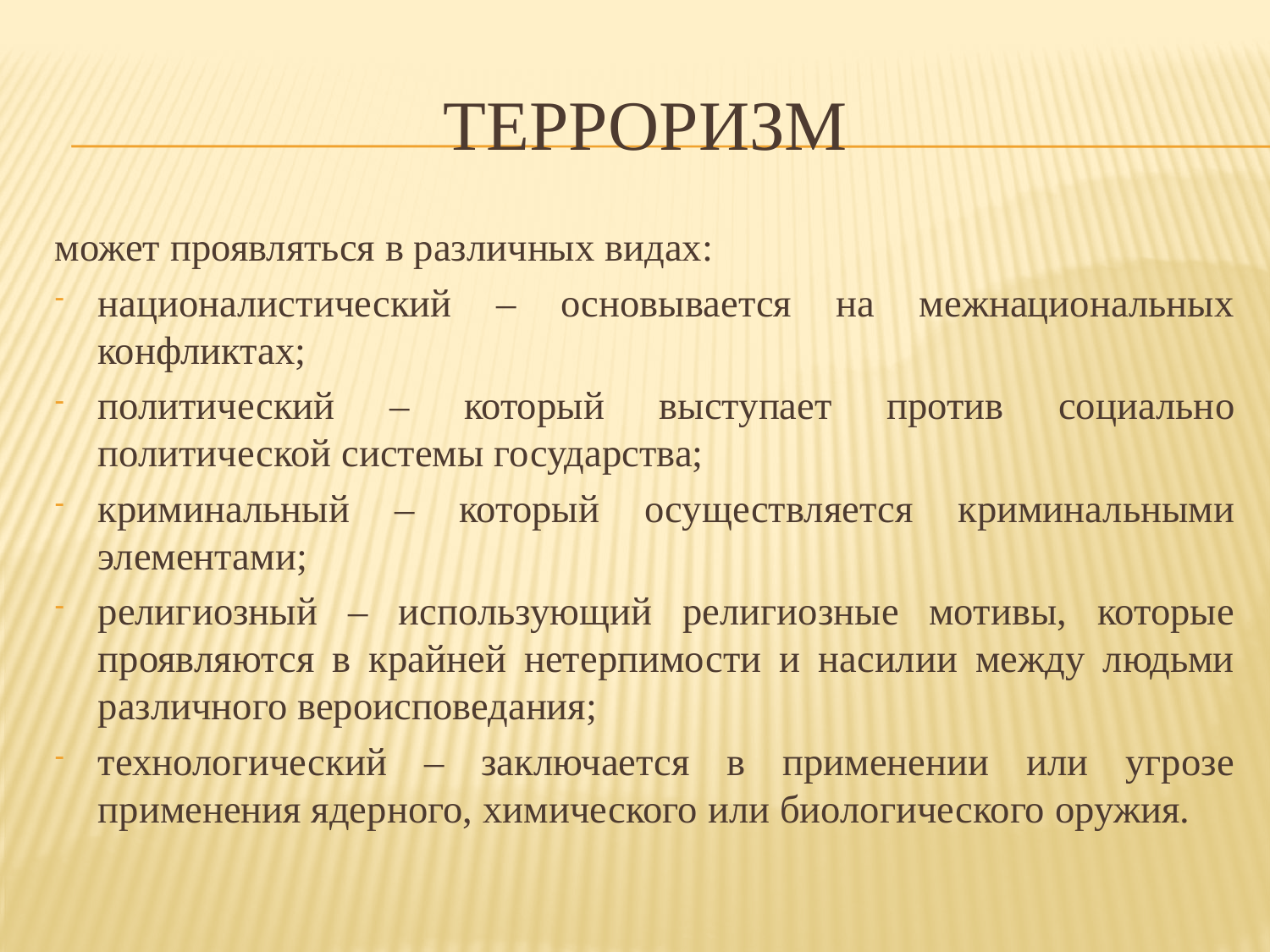

# Терроризм
может проявляться в различных видах:
националистический – основывается на межнациональных конфликтах;
политический – который выступает против социально политической системы государства;
криминальный – который осуществляется криминальными элементами;
религиозный – использующий религиозные мотивы, которые проявляются в крайней нетерпимости и насилии между людьми различного вероисповедания;
технологический – заключается в применении или угрозе применения ядерного, химического или биологического оружия.